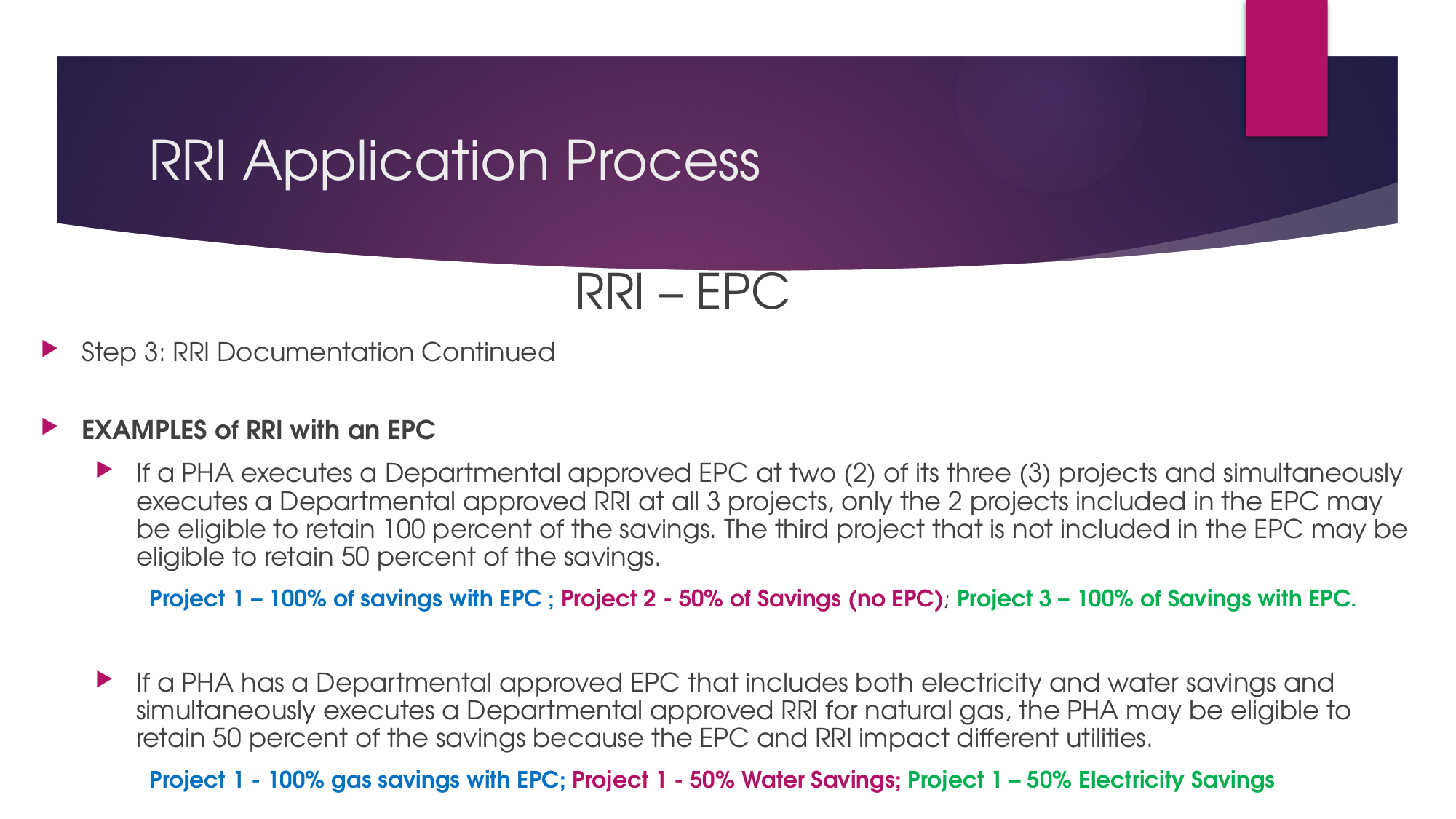

# RRI Application Process
RRI – EPC
Step 3: RRI Documentation Continued

EXAMPLES of RRI with an EPC
If a PHA executes a Departmental approved EPC at two (2) of its three (3) projects and simultaneously executes a Departmental approved RRI at all 3 projects, only the 2 projects included in the EPC may be eligible to retain 100 percent of the savings. The third project that is not included in the EPC may be eligible to retain 50 percent of the savings.
Project 1 – 100% of savings with EPC ; Project 2 - 50% of Savings (no EPC); Project 3 – 100% of Savings with EPC.

If a PHA has a Departmental approved EPC that includes both electricity and water savings and simultaneously executes a Departmental approved RRI for natural gas, the PHA may be eligible to retain 50 percent of the savings because the EPC and RRI impact different utilities.
Project 1 - 100% gas savings with EPC; Project 1 - 50% Water Savings; Project 1 – 50% Electricity Savings